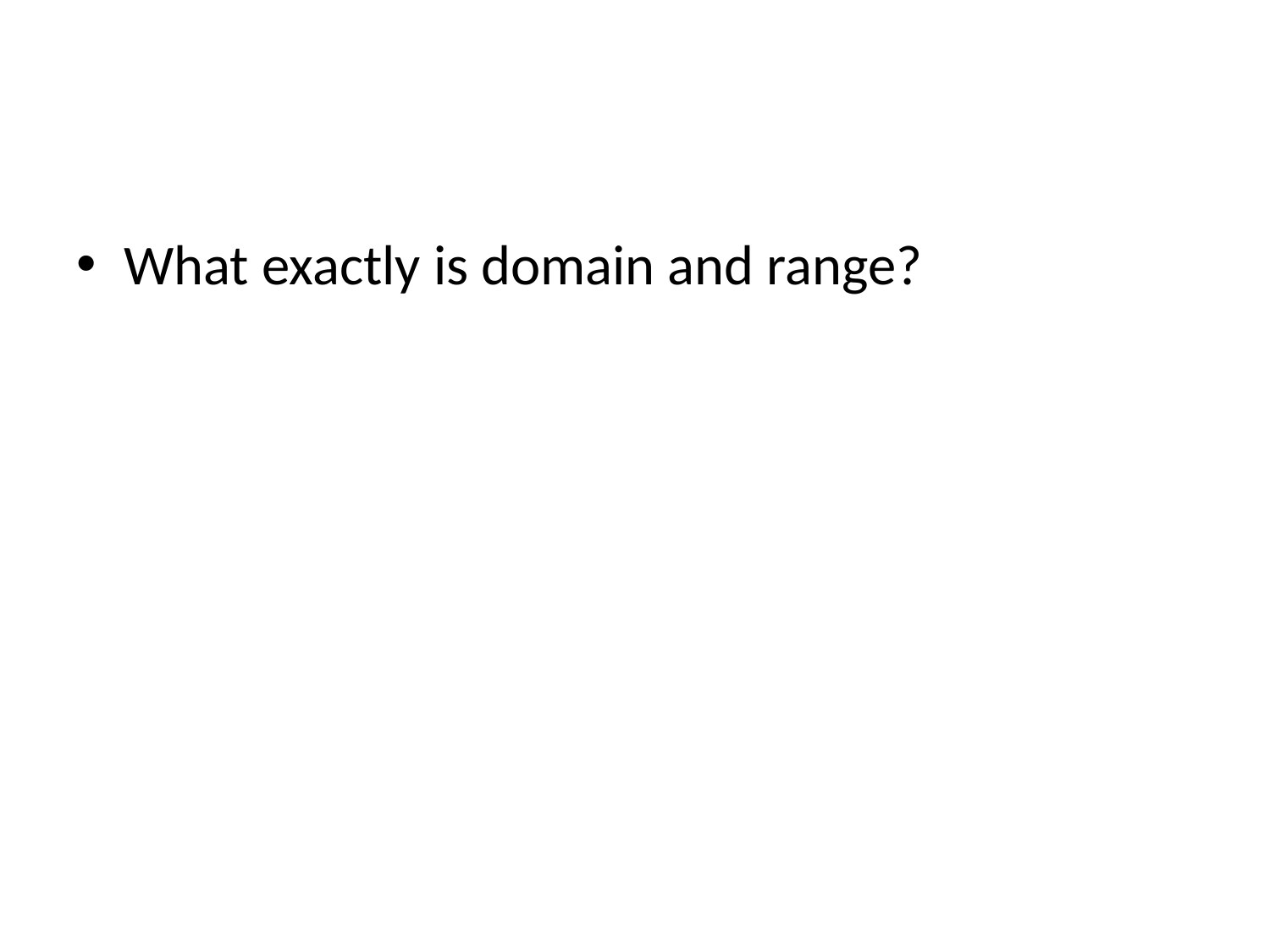

#
What exactly is domain and range?